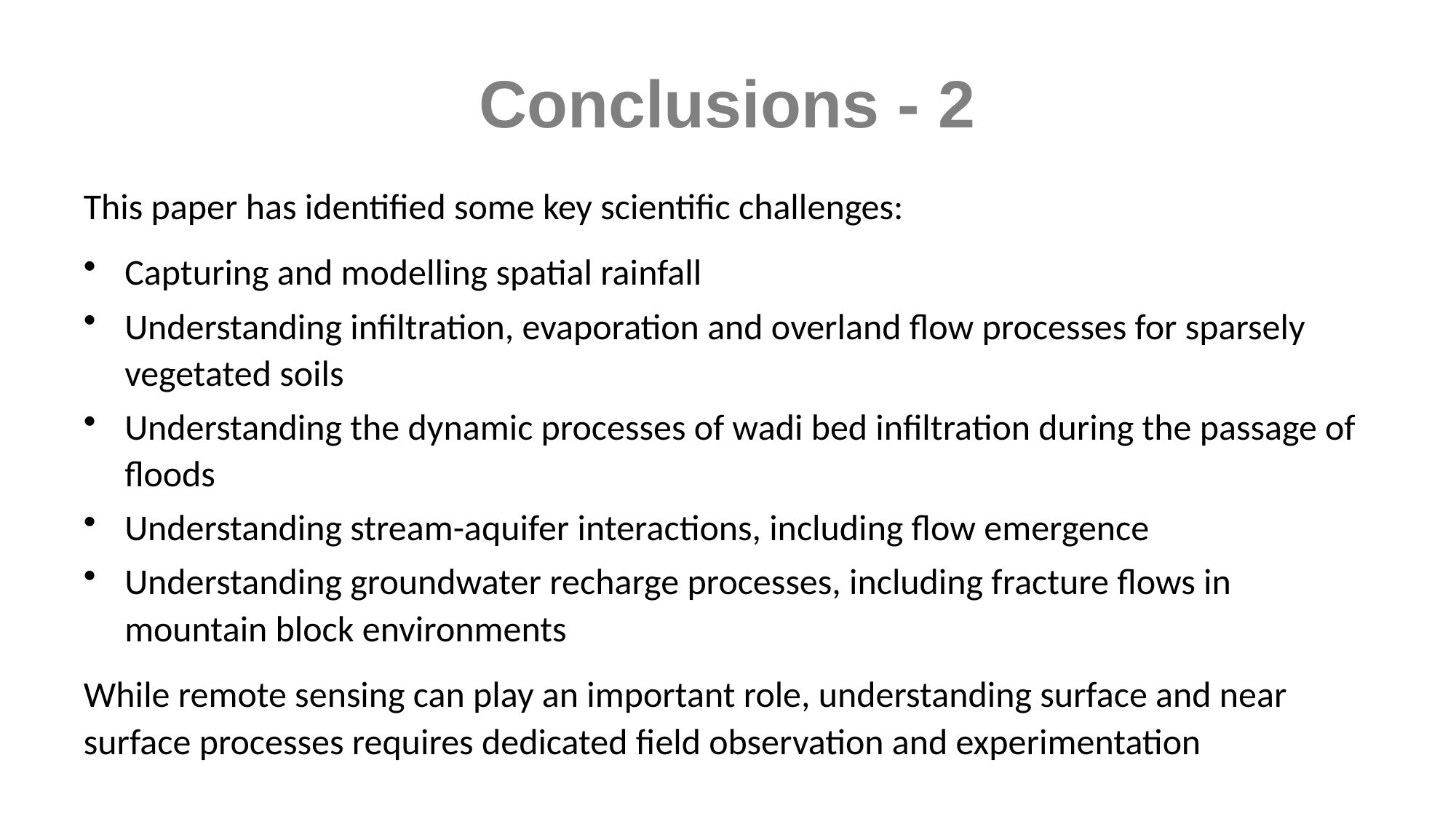

# Conclusions - 2
This paper has identified some key scientific challenges:
Capturing and modelling spatial rainfall
Understanding infiltration, evaporation and overland flow processes for sparsely vegetated soils
Understanding the dynamic processes of wadi bed infiltration during the passage of floods
Understanding stream-aquifer interactions, including flow emergence
Understanding groundwater recharge processes, including fracture flows in mountain block environments
While remote sensing can play an important role, understanding surface and near surface processes requires dedicated field observation and experimentation